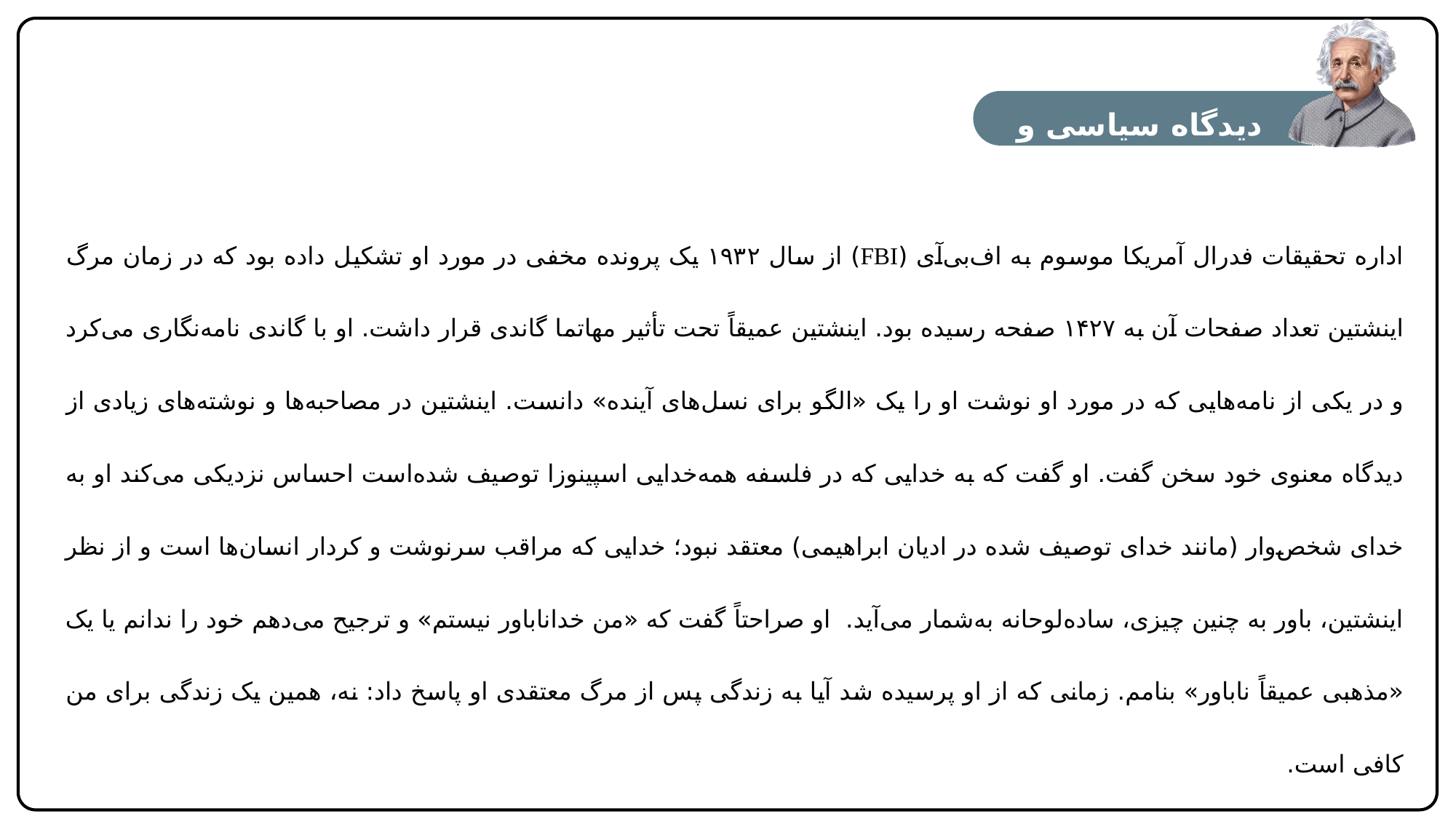

دیدگاه سیاسی و مذهبی
اداره تحقیقات فدرال آمریکا موسوم به اف‌بی‌آی (FBI) از سال ۱۹۳۲ یک پرونده مخفی در مورد او تشکیل داده بود که در زمان مرگ اینشتین تعداد صفحات آن به ۱۴۲۷ صفحه رسیده بود. اینشتین عمیقاً تحت تأثیر مهاتما گاندی قرار داشت. او با گاندی نامه‌نگاری می‌کرد و در یکی از نامه‌هایی که در مورد او نوشت او را یک «الگو برای نسل‌های آینده» دانست. اینشتین در مصاحبه‌ها و نوشته‌های زیادی از دیدگاه معنوی خود سخن گفت. او گفت که به خدایی که در فلسفه همه‌خدایی اسپینوزا توصیف شده‌است احساس نزدیکی می‌کند او به خدای شخص‌وار (مانند خدای توصیف شده در ادیان ابراهیمی) معتقد نبود؛ خدایی که مراقب سرنوشت و کردار انسان‌ها است و از نظر اینشتین، باور به چنین چیزی، ساده‌لوحانه به‌شمار می‌آید.  او صراحتاً گفت که «من خداناباور نیستم» و ترجیح می‌دهم خود را ندانم‌ یا یک «مذهبی عمیقاً ناباور» بنامم. زمانی که از او پرسیده شد آیا به زندگی پس از مرگ معتقدی او پاسخ داد: نه، همین یک زندگی برای من کافی است.